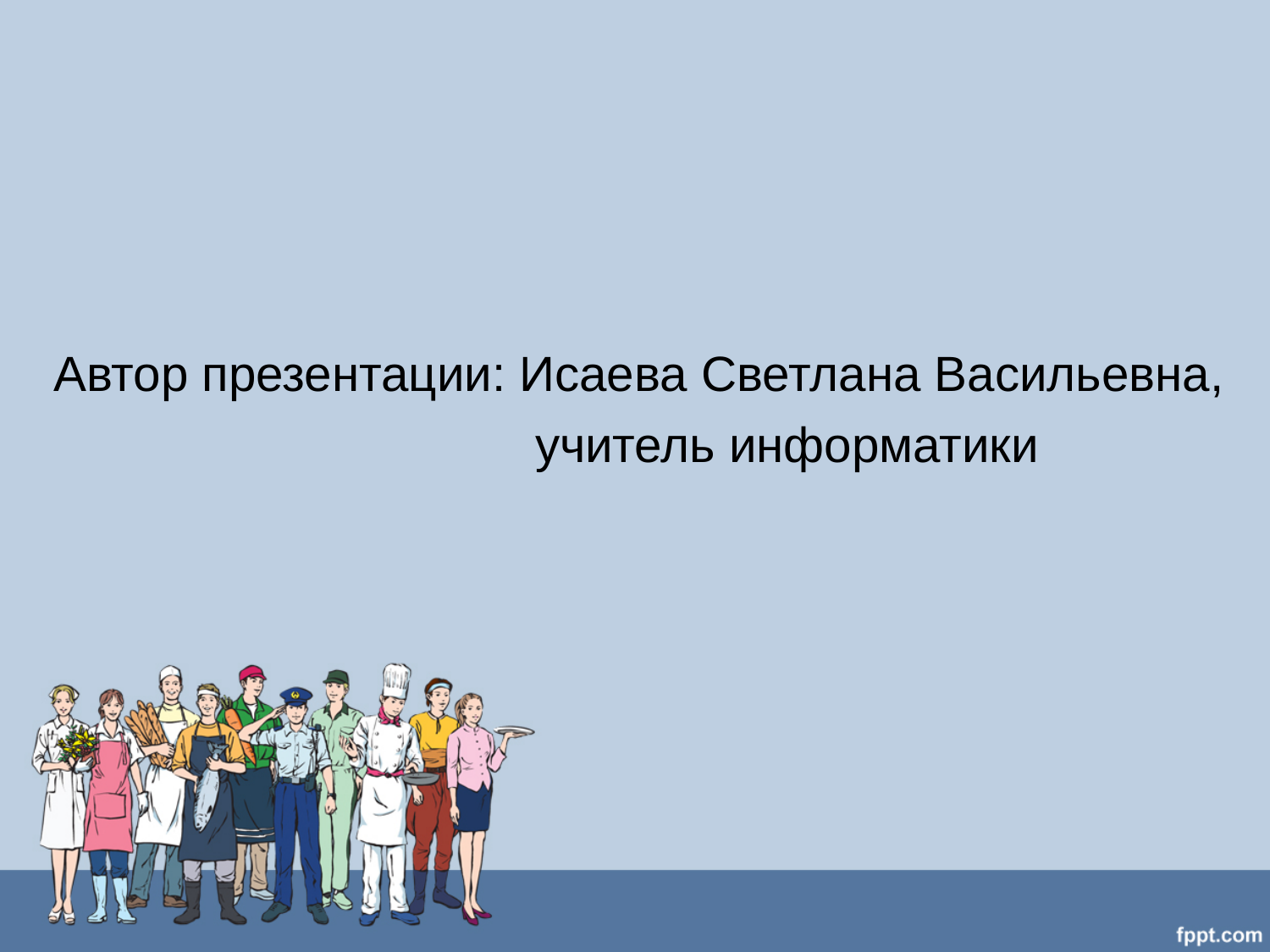

# Автор презентации: Исаева Светлана Васильевна,
                                   учитель информатики